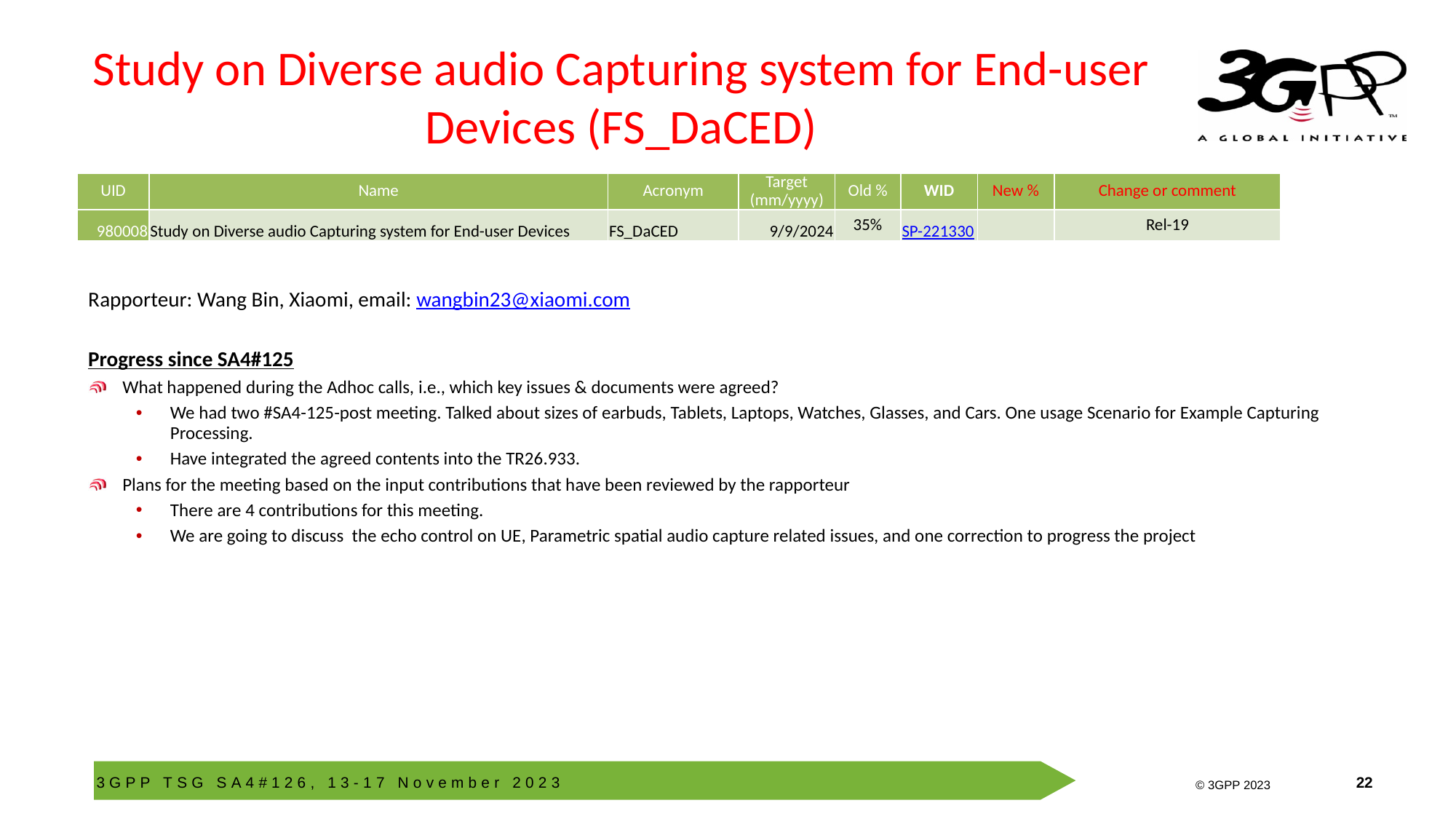

# Study on Diverse audio Capturing system for End-user Devices (FS_DaCED)
| UID | Name | Acronym | Target (mm/yyyy) | Old % | WID | New % | Change or comment |
| --- | --- | --- | --- | --- | --- | --- | --- |
| 980008 | Study on Diverse audio Capturing system for End-user Devices | FS\_DaCED | 9/9/2024 | 35% | SP-221330 |  | Rel-19 |
Rapporteur: Wang Bin, Xiaomi, email: wangbin23@xiaomi.com

Progress since SA4#125
What happened during the Adhoc calls, i.e., which key issues & documents were agreed?
We had two #SA4-125-post meeting. Talked about sizes of earbuds, Tablets, Laptops, Watches, Glasses, and Cars. One usage Scenario for Example Capturing Processing.
Have integrated the agreed contents into the TR26.933.
Plans for the meeting based on the input contributions that have been reviewed by the rapporteur
There are 4 contributions for this meeting.
We are going to discuss  the echo control on UE, Parametric spatial audio capture related issues, and one correction to progress the project